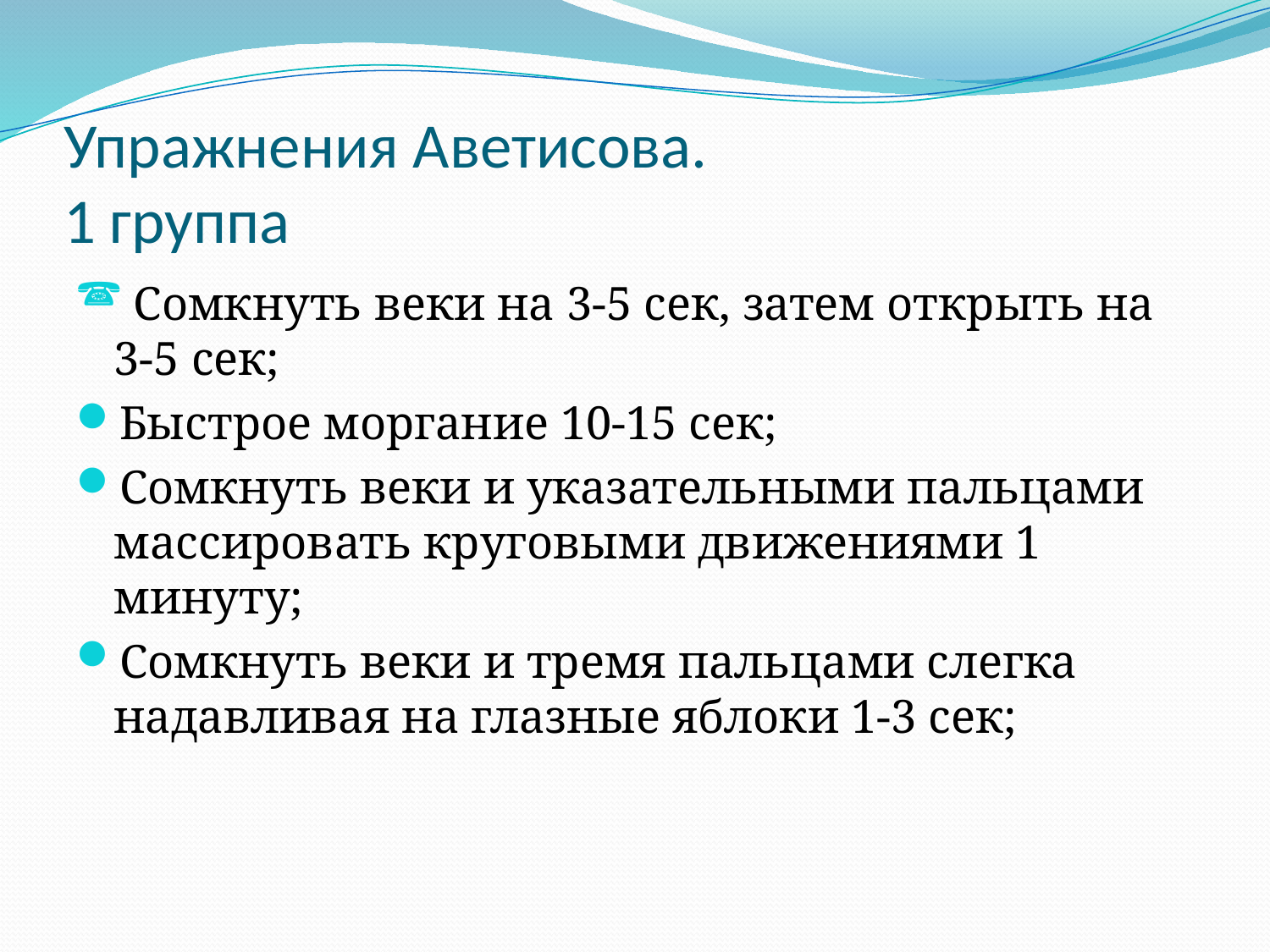

# Упражнения Аветисова. 1 группа
 Сомкнуть веки на 3-5 сек, затем открыть на 3-5 сек;
Быстрое моргание 10-15 сек;
Сомкнуть веки и указательными пальцами массировать круговыми движениями 1 минуту;
Сомкнуть веки и тремя пальцами слегка надавливая на глазные яблоки 1-3 сек;